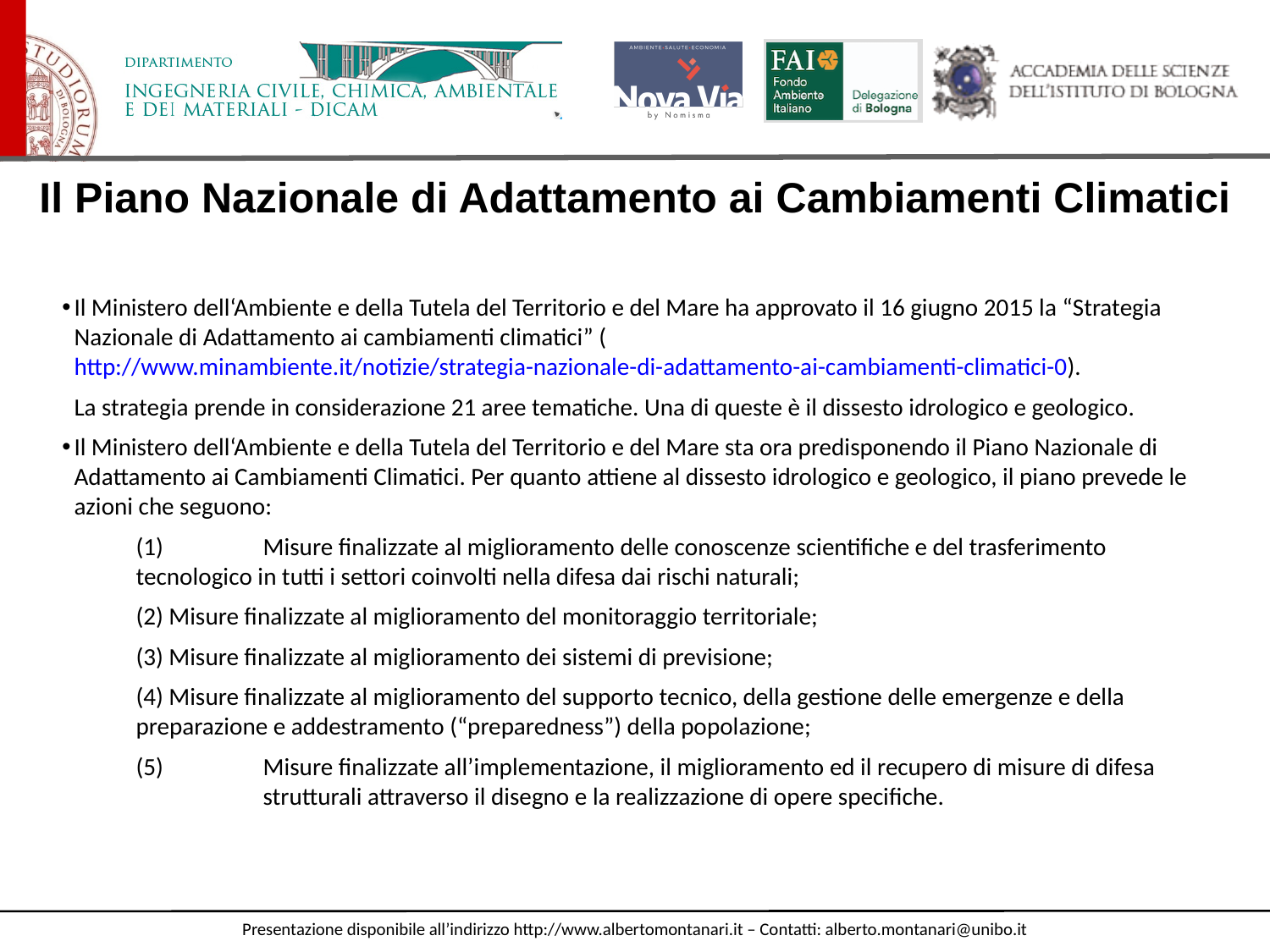

Il Piano Nazionale di Adattamento ai Cambiamenti Climatici
Il Ministero dell‘Ambiente e della Tutela del Territorio e del Mare ha approvato il 16 giugno 2015 la “Strategia Nazionale di Adattamento ai cambiamenti climatici” (http://www.minambiente.it/notizie/strategia-nazionale-di-adattamento-ai-cambiamenti-climatici-0).
	La strategia prende in considerazione 21 aree tematiche. Una di queste è il dissesto idrologico e geologico.
Il Ministero dell‘Ambiente e della Tutela del Territorio e del Mare sta ora predisponendo il Piano Nazionale di Adattamento ai Cambiamenti Climatici. Per quanto attiene al dissesto idrologico e geologico, il piano prevede le azioni che seguono:
	(1)	Misure finalizzate al miglioramento delle conoscenze scientifiche e del trasferimento  tecnologico in tutti i settori coinvolti nella difesa dai rischi naturali;
	(2) Misure finalizzate al miglioramento del monitoraggio territoriale;
	(3) Misure finalizzate al miglioramento dei sistemi di previsione;
	(4) Misure finalizzate al miglioramento del supporto tecnico, della gestione delle emergenze e della preparazione e addestramento (“preparedness”) della popolazione;
	(5)	Misure finalizzate all’implementazione, il miglioramento ed il recupero di misure di difesa 	strutturali attraverso il disegno e la realizzazione di opere specifiche.